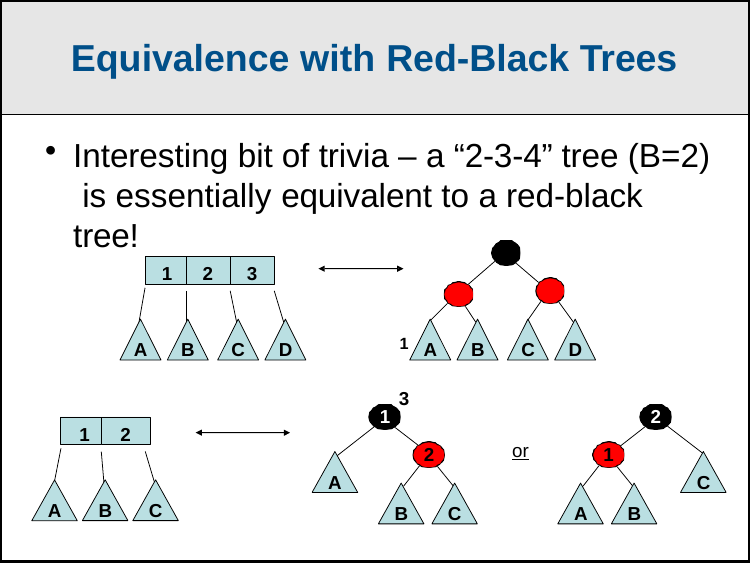

Equivalence with Red-Black Trees
Interesting bit of trivia – a “2-3-4” tree (B=2)  is essentially equivalent to a red-black tree!
2
1	3

1
2
3

A	B	C	D	A	B	C	D
1
2

1
2

or
1
2

A
C

A	B	C
B	C
A	B